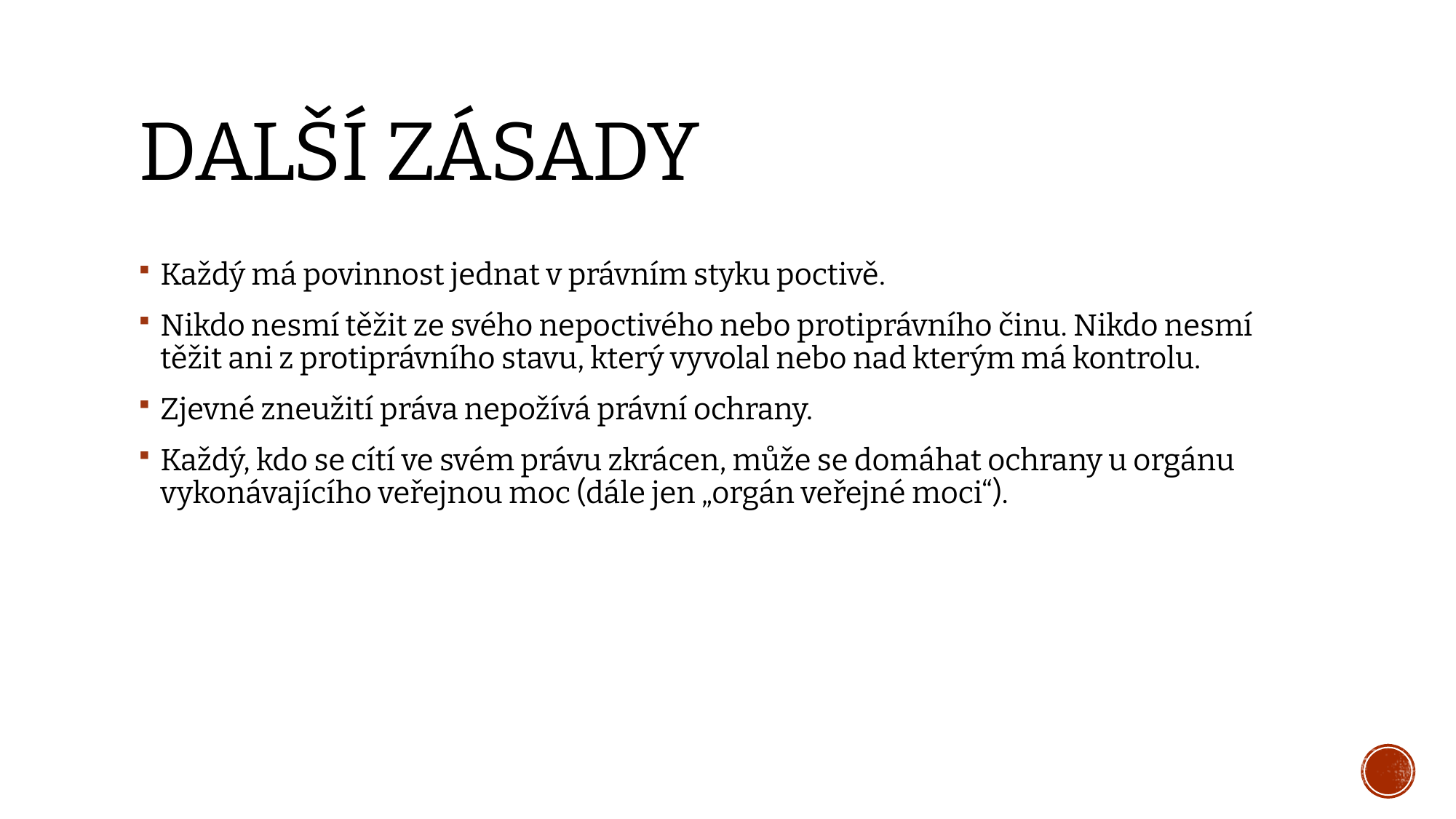

# Další zásady
Každý má povinnost jednat v právním styku poctivě.
Nikdo nesmí těžit ze svého nepoctivého nebo protiprávního činu. Nikdo nesmí těžit ani z protiprávního stavu, který vyvolal nebo nad kterým má kontrolu.
Zjevné zneužití práva nepožívá právní ochrany.
Každý, kdo se cítí ve svém právu zkrácen, může se domáhat ochrany u orgánu vykonávajícího veřejnou moc (dále jen „orgán veřejné moci“).